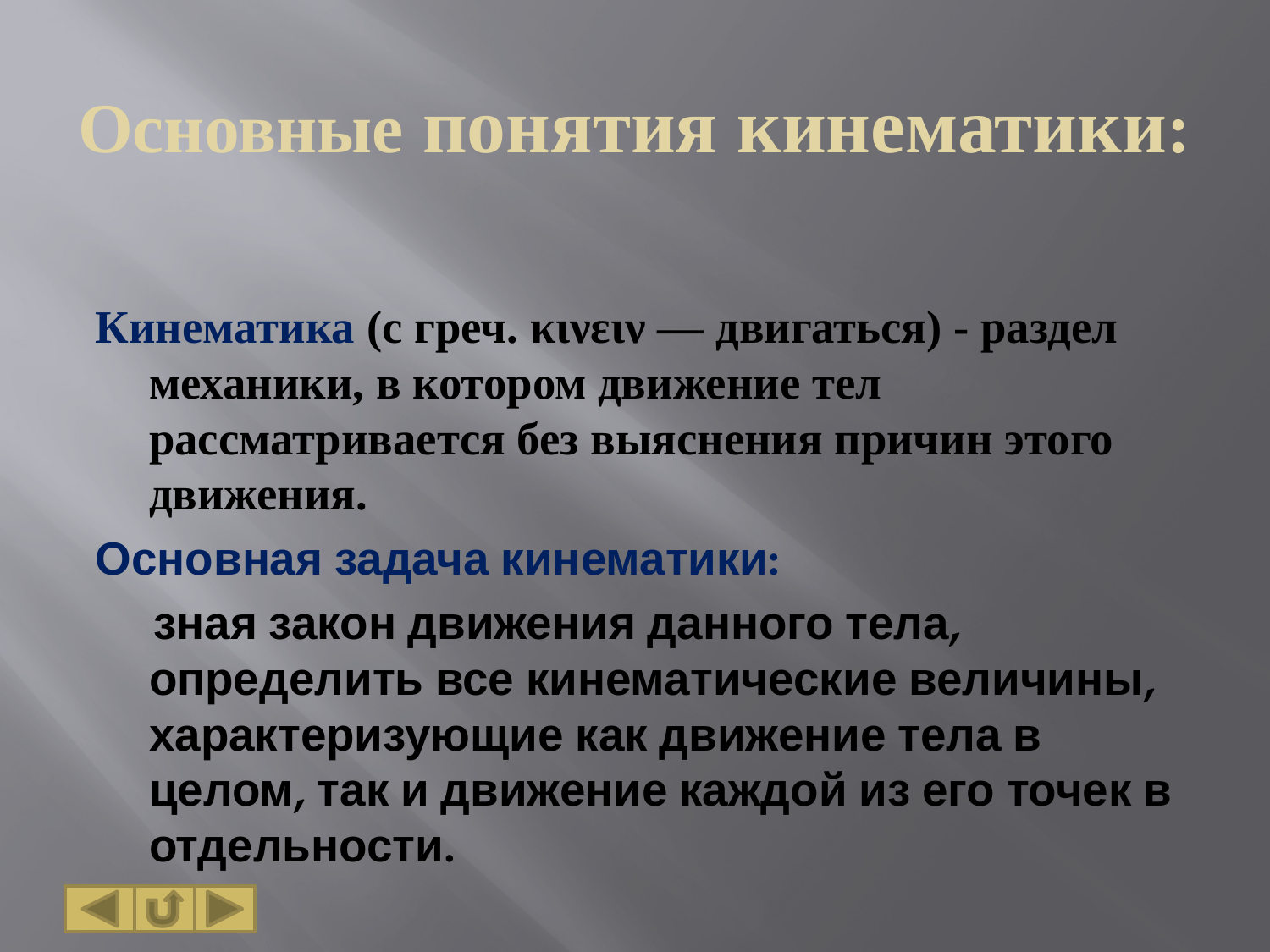

# Основные понятия кинематики:

Кинематика (с греч. κινειν — двигаться) - раздел механики, в котором движение тел рассматривается без выяснения причин этого движения.
Основная задача кинематики:
     зная закон движения данного тела, определить все кинематические величины, характеризующие как движение тела в целом, так и движение каждой из его точек в отдельности.